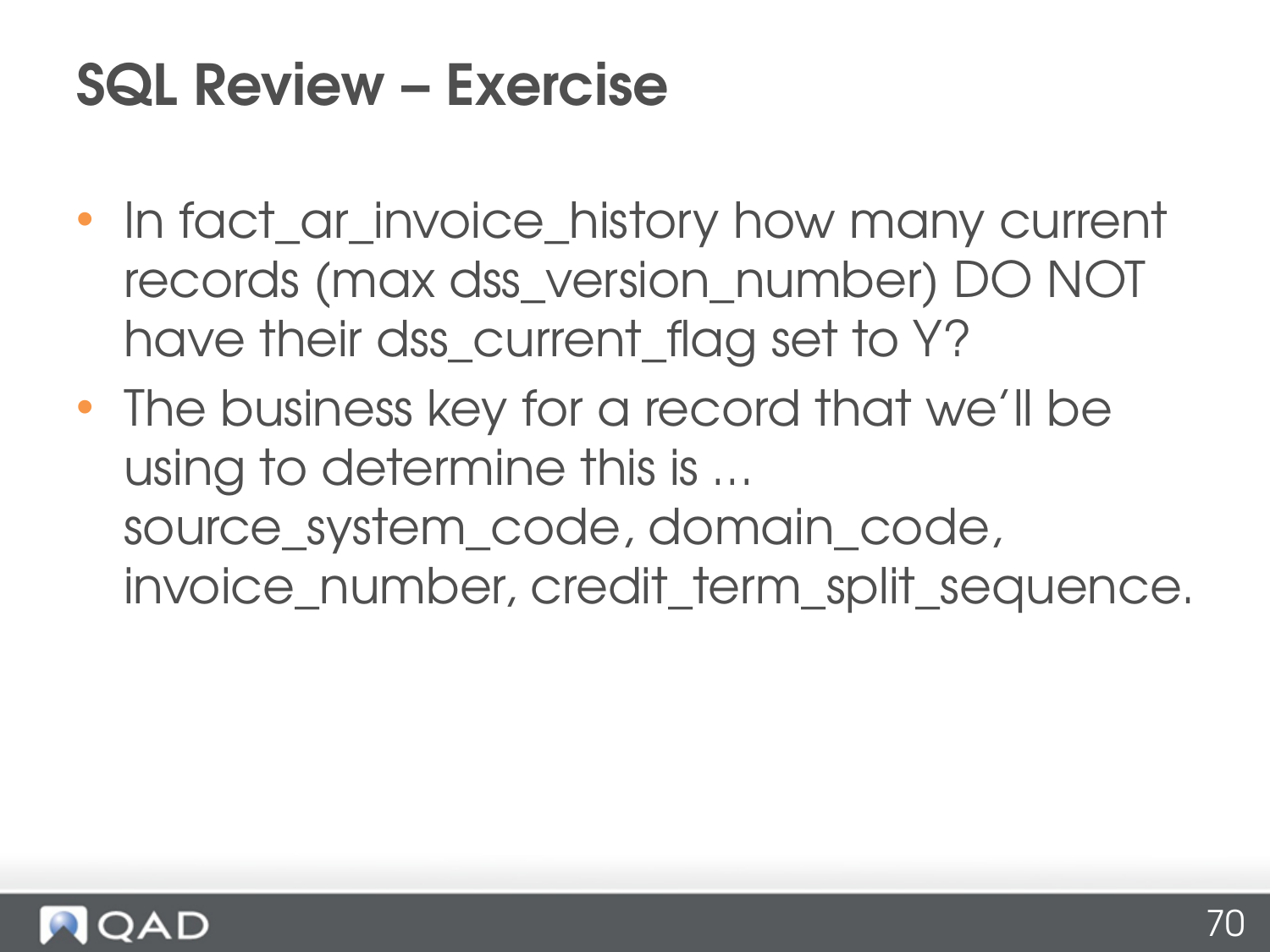

# SQL Review – Exercise
In fact_ar_invoice_history how many current records (max dss_version_number) DO NOT have their dss_current_flag set to Y?
The business key for a record that we’ll be using to determine this is … source_system_code, domain_code, invoice_number, credit_term_split_sequence.
70